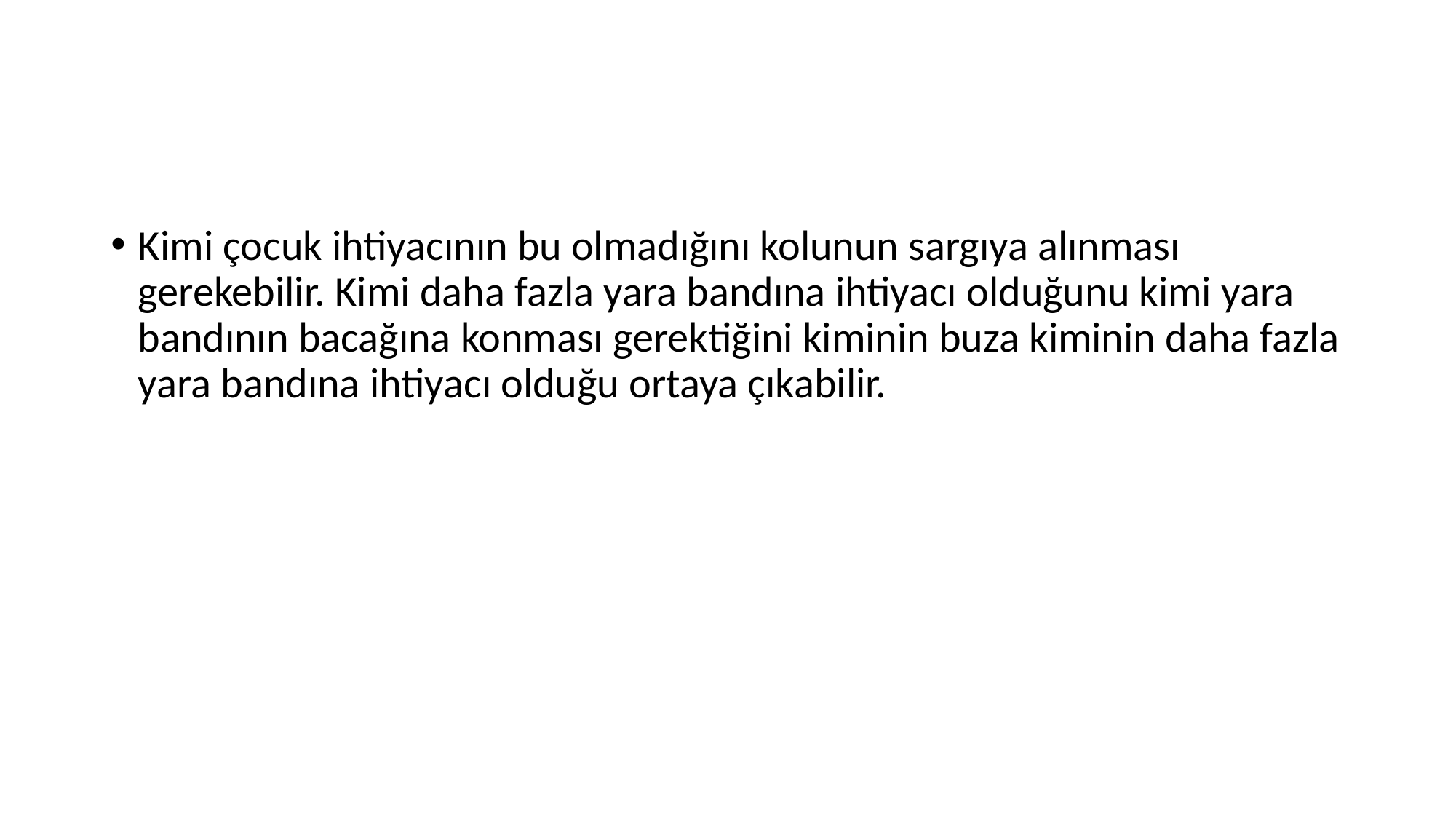

#
Kimi çocuk ihtiyacının bu olmadığını kolunun sargıya alınması gerekebilir. Kimi daha fazla yara bandına ihtiyacı olduğunu kimi yara bandının bacağına konması gerektiğini kiminin buza kiminin daha fazla yara bandına ihtiyacı olduğu ortaya çıkabilir.